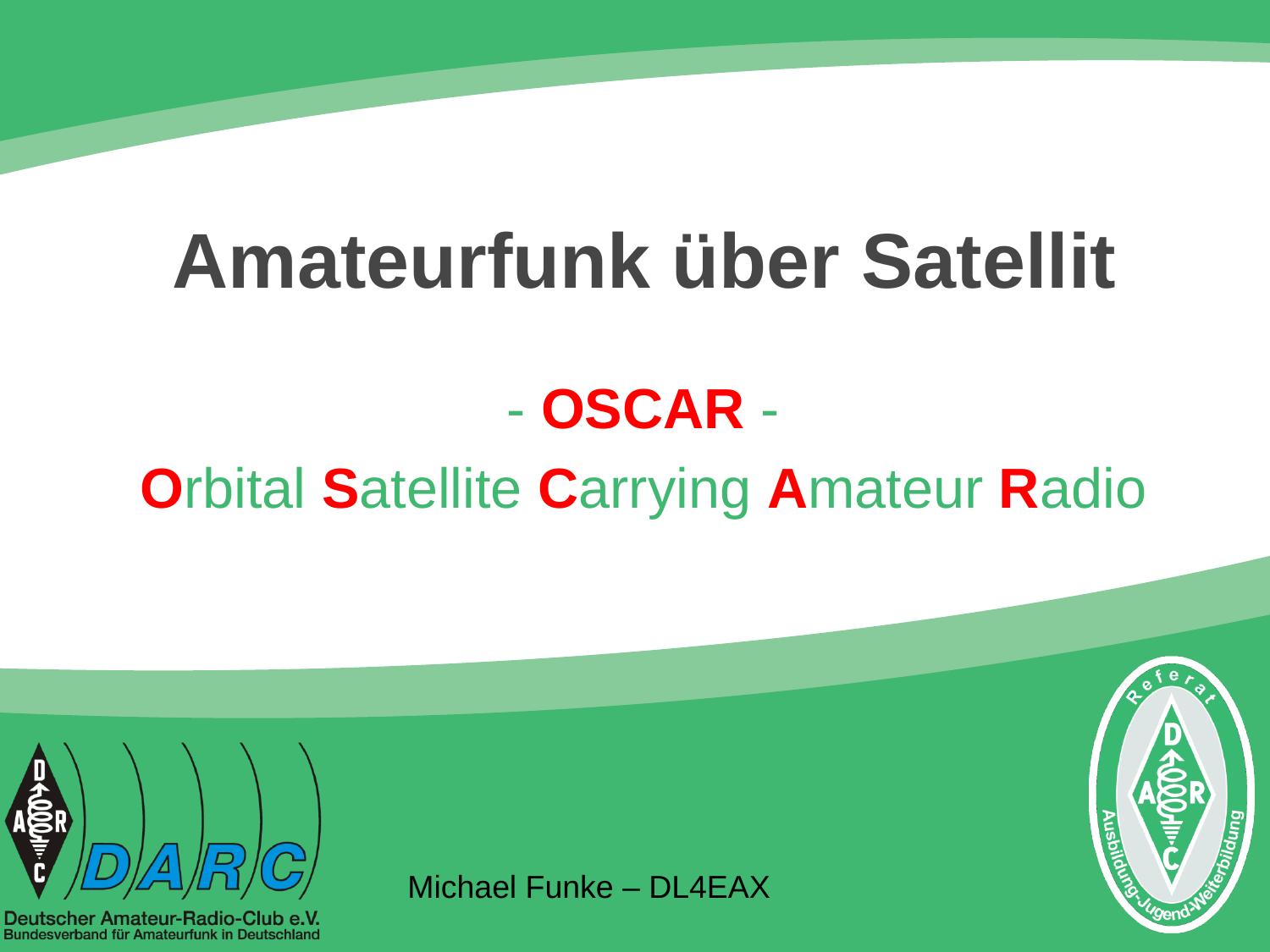

# Amateurfunk über Satellit
- OSCAR -
Orbital Satellite Carrying Amateur Radio
Michael Funke – DL4EAX